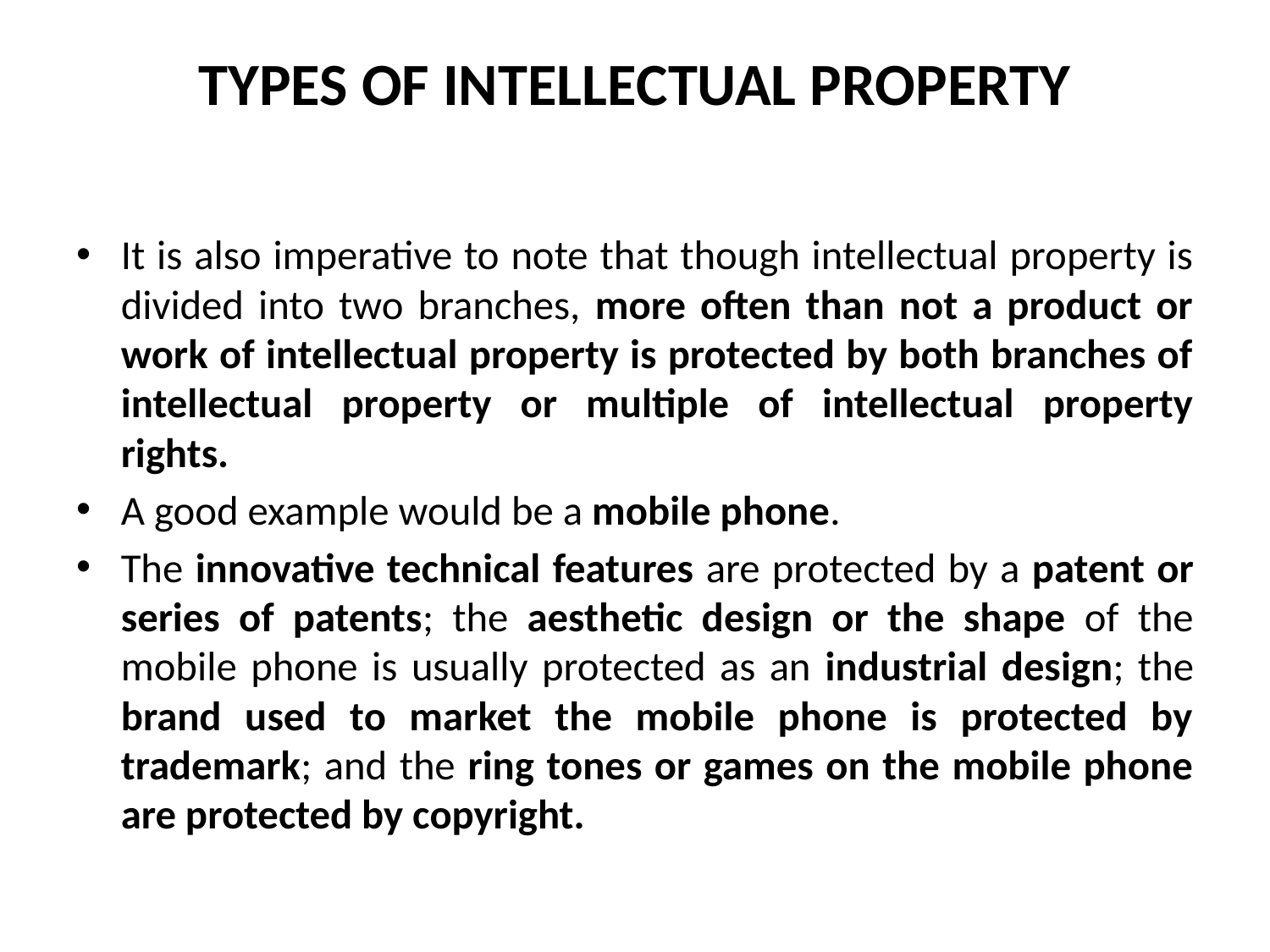

# TYPES OF INTELLECTUAL PROPERTY
It is also imperative to note that though intellectual property is divided into two branches, more often than not a product or work of intellectual property is protected by both branches of intellectual property or multiple of intellectual property rights.
A good example would be a mobile phone.
The innovative technical features are protected by a patent or series of patents; the aesthetic design or the shape of the mobile phone is usually protected as an industrial design; the brand used to market the mobile phone is protected by trademark; and the ring tones or games on the mobile phone are protected by copyright.